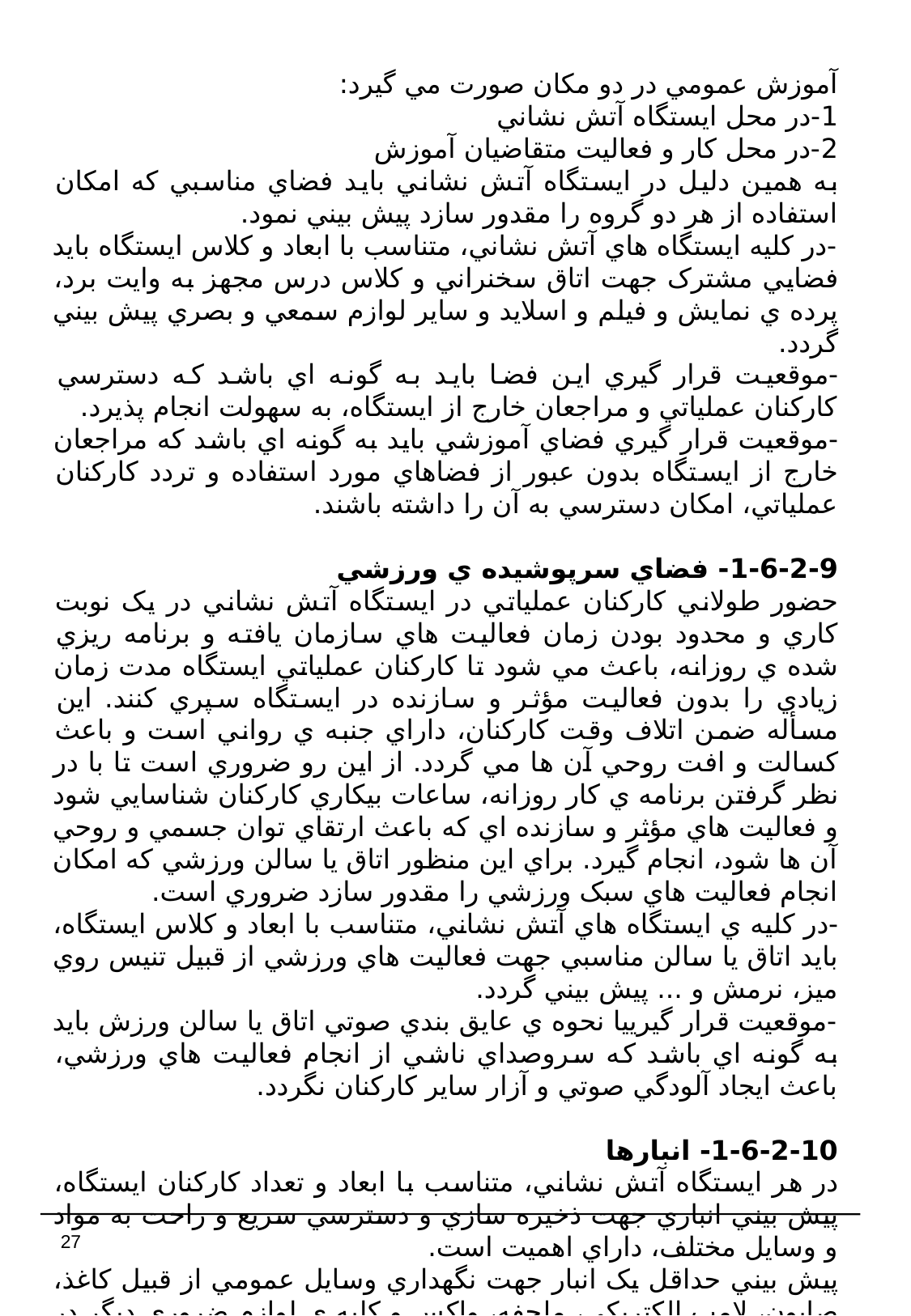

آموزش عمومي در دو مکان صورت مي گيرد:
1-در محل ايستگاه آتش نشاني
2-در محل کار و فعاليت متقاضيان آموزش
به همين دليل در ايستگاه آتش نشاني بايد فضاي مناسبي که امکان استفاده از هر دو گروه را مقدور سازد پيش بيني نمود.
-در کليه ايستگاه هاي آتش نشاني، متناسب با ابعاد و کلاس ايستگاه بايد فضايي مشترک جهت اتاق سخنراني و کلاس درس مجهز به وايت برد، پرده ي نمايش و فيلم و اسلايد و ساير لوازم سمعي و بصري پيش بيني گردد.
-موقعيت قرار گيري اين فضا بايد به گونه اي باشد که دسترسي کارکنان عملياتي و مراجعان خارج از ايستگاه، به سهولت انجام پذيرد.
-موقعيت قرار گيري فضاي آموزشي بايد به گونه اي باشد که مراجعان خارج از ايستگاه بدون عبور از فضاهاي مورد استفاده و تردد کارکنان عملياتي، امکان دسترسي به آن را داشته باشند.

1-6-2-9- فضاي سرپوشيده ي ورزشي
حضور طولاني کارکنان عملياتي در ايستگاه آتش نشاني در يک نوبت کاري و محدود بودن زمان فعاليت هاي سازمان يافته و برنامه ريزي شده ي روزانه، باعث مي شود تا کارکنان عملياتي ايستگاه مدت زمان زيادي را بدون فعاليت مؤثر و سازنده در ايستگاه سپري کنند. اين مسأله ضمن اتلاف وقت کارکنان، داراي جنبه ي رواني است و باعث کسالت و افت روحي آن ها مي گردد. از اين رو ضروري است تا با در نظر گرفتن برنامه ي کار روزانه، ساعات بيکاري کارکنان شناسايي شود و فعاليت هاي مؤثر و سازنده اي که باعث ارتقاي توان جسمي و روحي آن ها شود، انجام گيرد. براي اين منظور اتاق يا سالن ورزشي که امکان انجام فعاليت هاي سبک ورزشي را مقدور سازد ضروري است.
-در کليه ي ايستگاه هاي آتش نشاني، متناسب با ابعاد و کلاس ايستگاه، بايد اتاق يا سالن مناسبي جهت فعاليت هاي ورزشي از قبيل تنيس روي ميز، نرمش و ... پيش بيني گردد.
-موقعيت قرار گيرييا نحوه ي عايق بندي صوتي اتاق يا سالن ورزش بايد به گونه اي باشد که سروصداي ناشي از انجام فعاليت هاي ورزشي، باعث ايجاد آلودگي صوتي و آزار ساير کارکنان نگردد.

1-6-2-10- انبارها
در هر ايستگاه آتش نشاني، متناسب با ابعاد و تعداد کارکنان ايستگاه، پيش بيني انباري جهت ذخيره سازي و دسترسي سريع و راحت به مواد و وسايل مختلف، داراي اهميت است.
پيش بيني حداقل يک انبار جهت نگهداري وسايل عمومي از قبيل کاغذ، صابون، لامپ الکتريکي، ملحفه، واکس و کليه ي لوازم ضروري ديگر در ساختمان ايستگاه ضروري است.

27